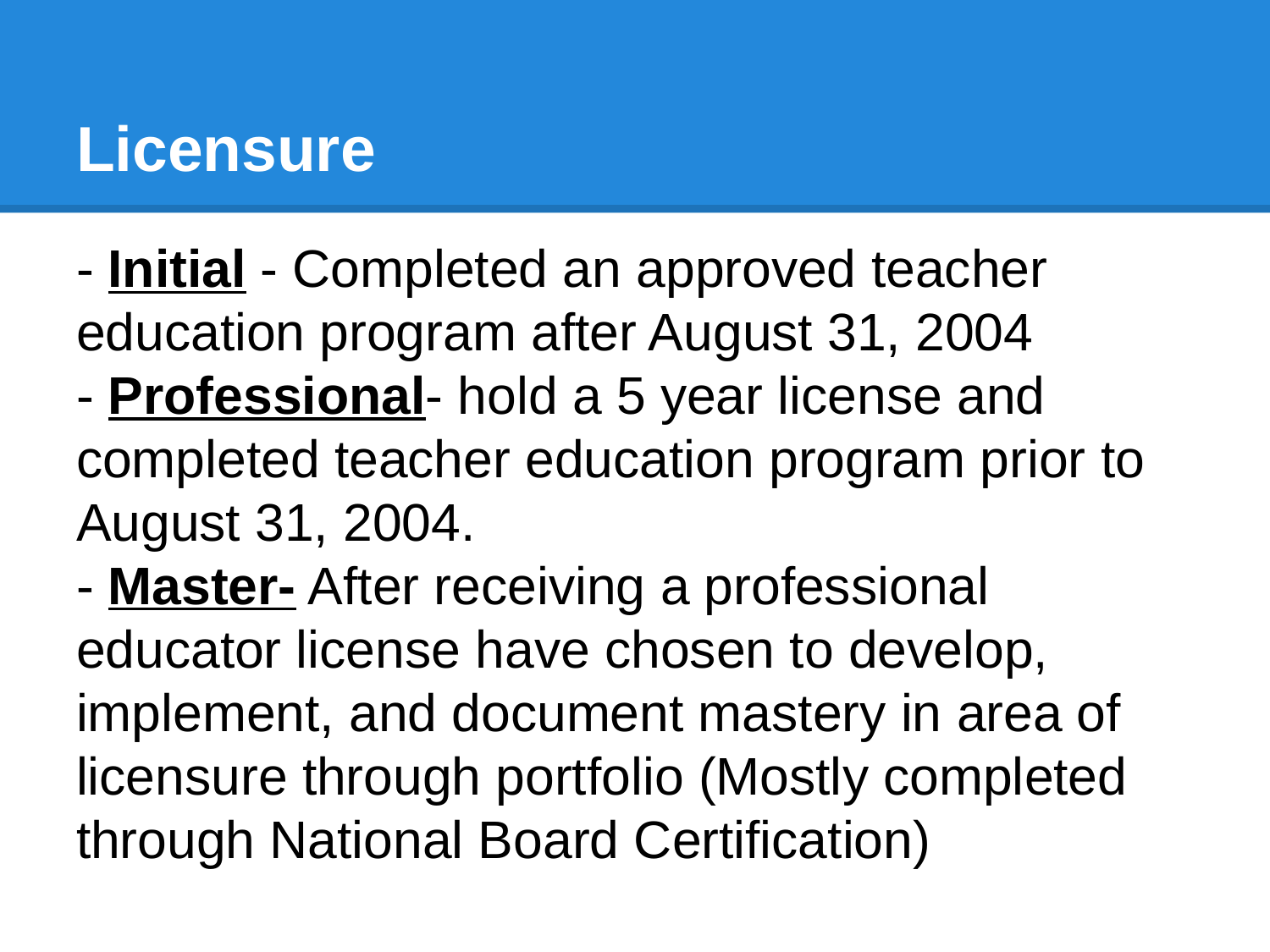

# Licensure
- Initial - Completed an approved teacher education program after August 31, 2004
- Professional- hold a 5 year license and completed teacher education program prior to August 31, 2004.
- Master- After receiving a professional educator license have chosen to develop, implement, and document mastery in area of licensure through portfolio (Mostly completed through National Board Certification)